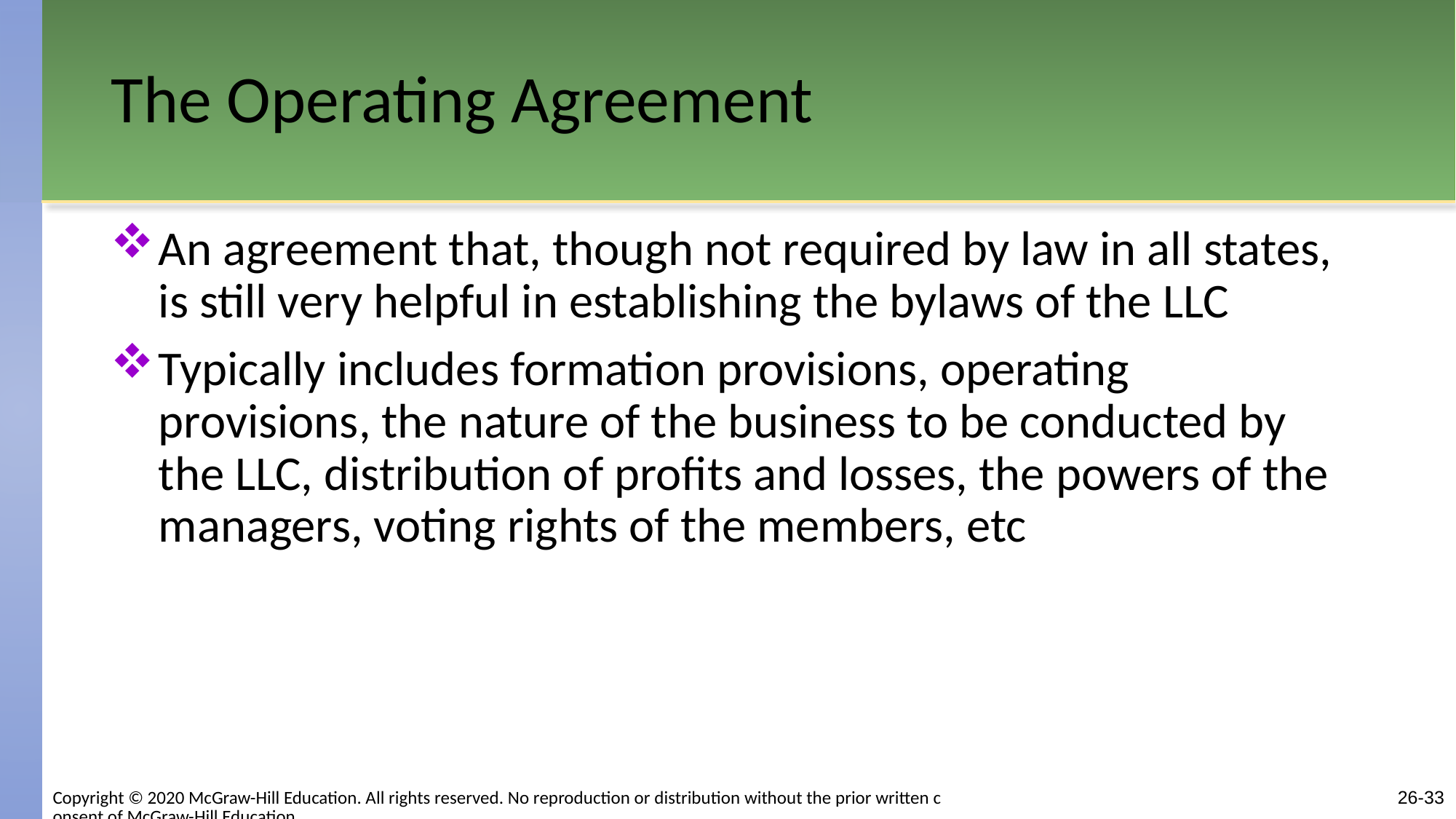

# The Operating Agreement
An agreement that, though not required by law in all states, is still very helpful in establishing the bylaws of the LLC
Typically includes formation provisions, operating provisions, the nature of the business to be conducted by the LLC, distribution of profits and losses, the powers of the managers, voting rights of the members, etc
Copyright © 2020 McGraw-Hill Education. All rights reserved. No reproduction or distribution without the prior written consent of McGraw-Hill Education.
26-33